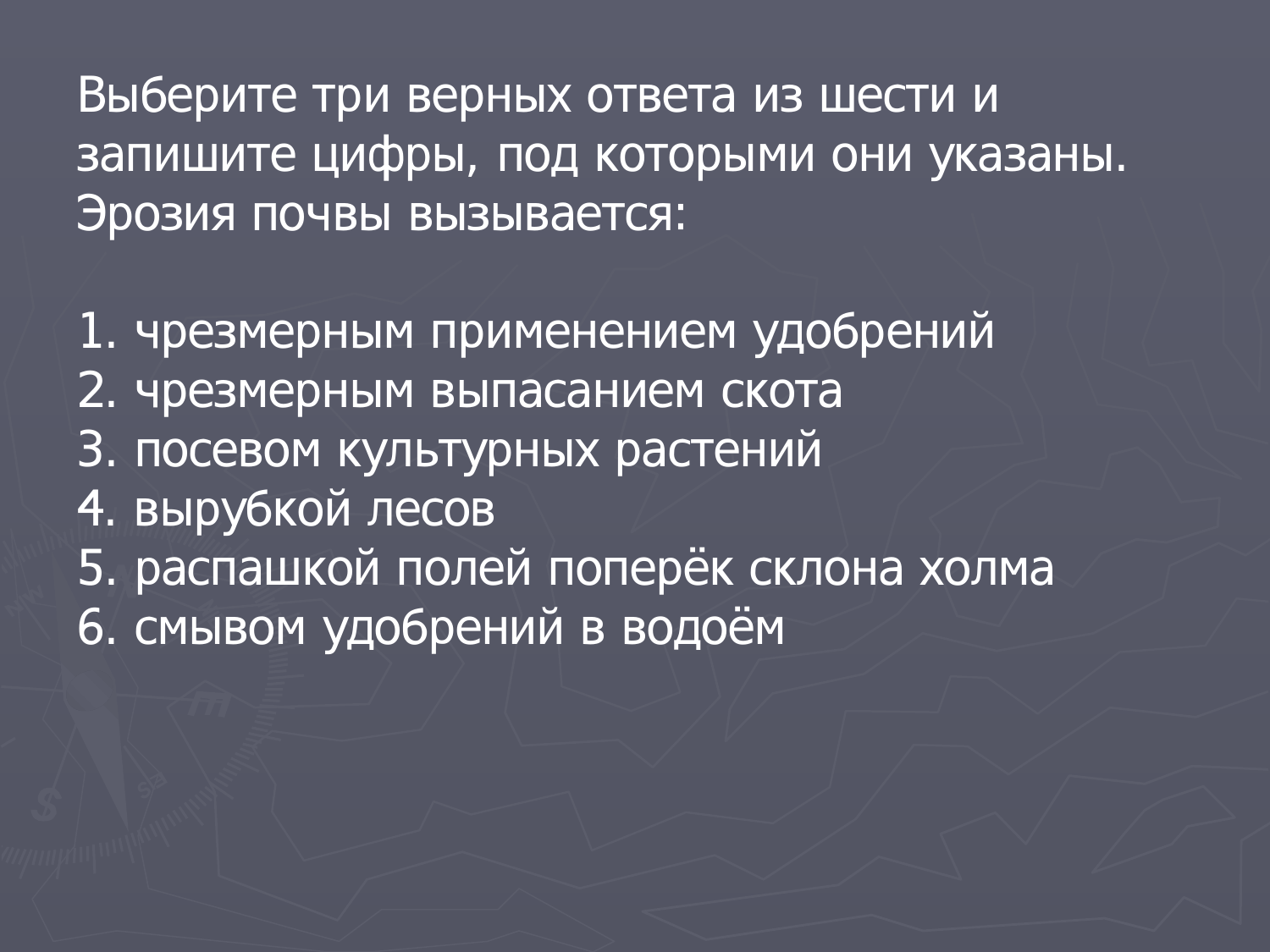

Выберите три верных ответа из шести и запишите цифры, под которыми они указаны.
Эрозия почвы вызывается:

1. чрезмерным применением удобрений
2. чрезмерным выпасанием скота
3. посевом культурных растений
4. вырубкой лесов
5. распашкой полей поперёк склона холма
6. смывом удобрений в водоём